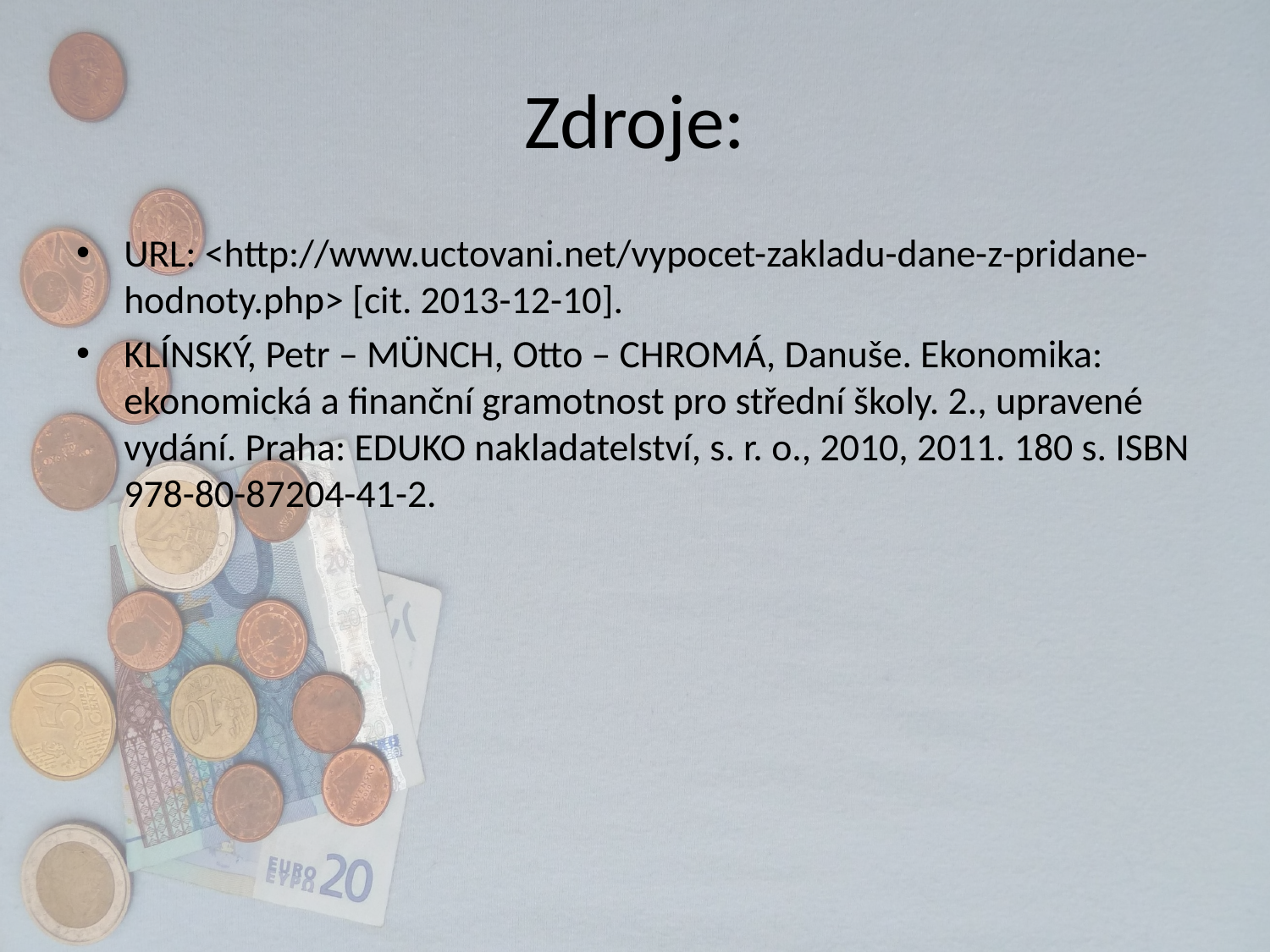

# Zdroje:
URL: <http://www.uctovani.net/vypocet-zakladu-dane-z-pridane-hodnoty.php> [cit. 2013-12-10].
KLÍNSKÝ, Petr – MÜNCH, Otto – CHROMÁ, Danuše. Ekonomika: ekonomická a finanční gramotnost pro střední školy. 2., upravené vydání. Praha: EDUKO nakladatelství, s. r. o., 2010, 2011. 180 s. ISBN 978-80-87204-41-2.